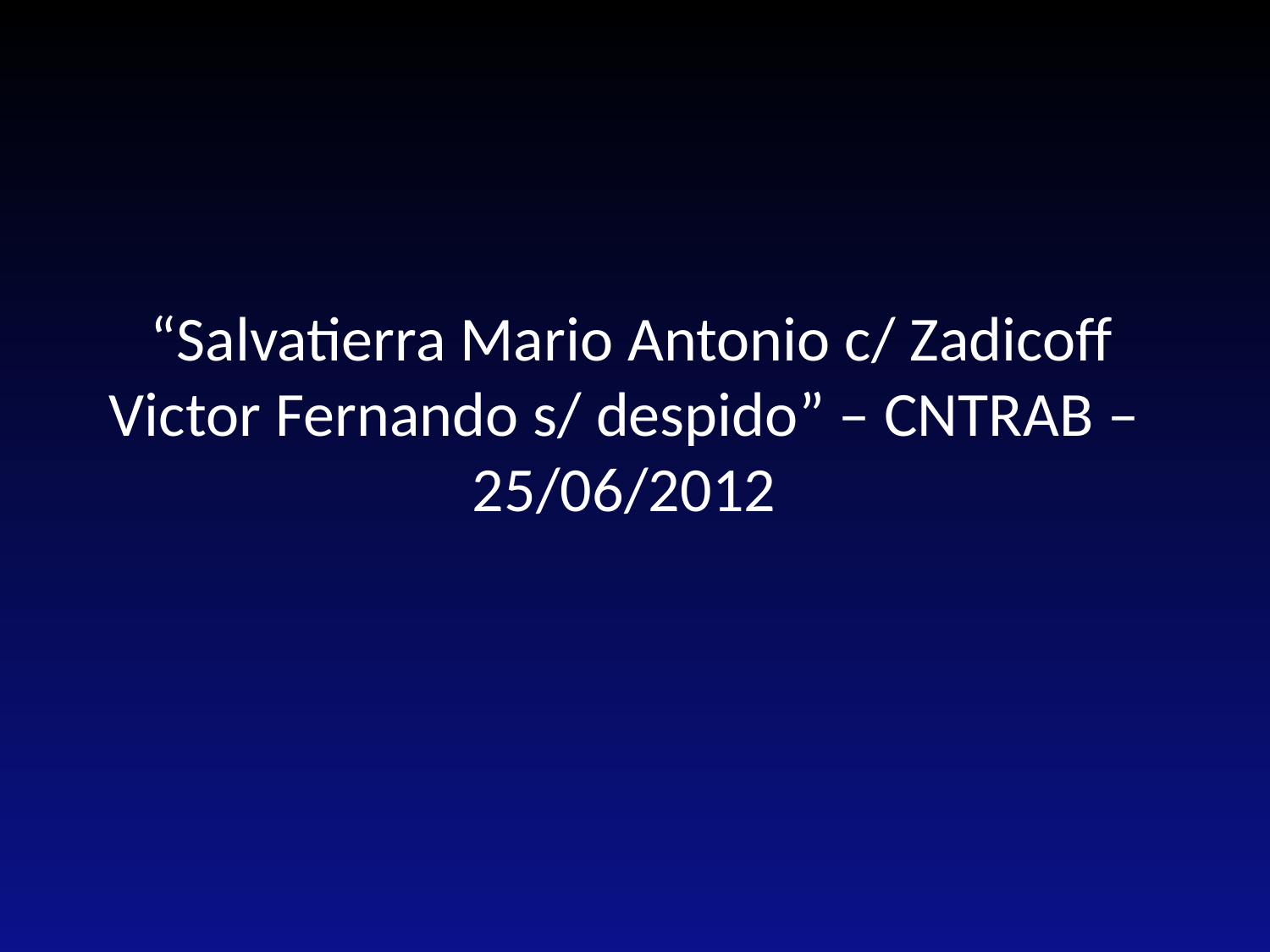

# “Salvatierra Mario Antonio c/ Zadicoff Victor Fernando s/ despido” – CNTRAB – 25/06/2012